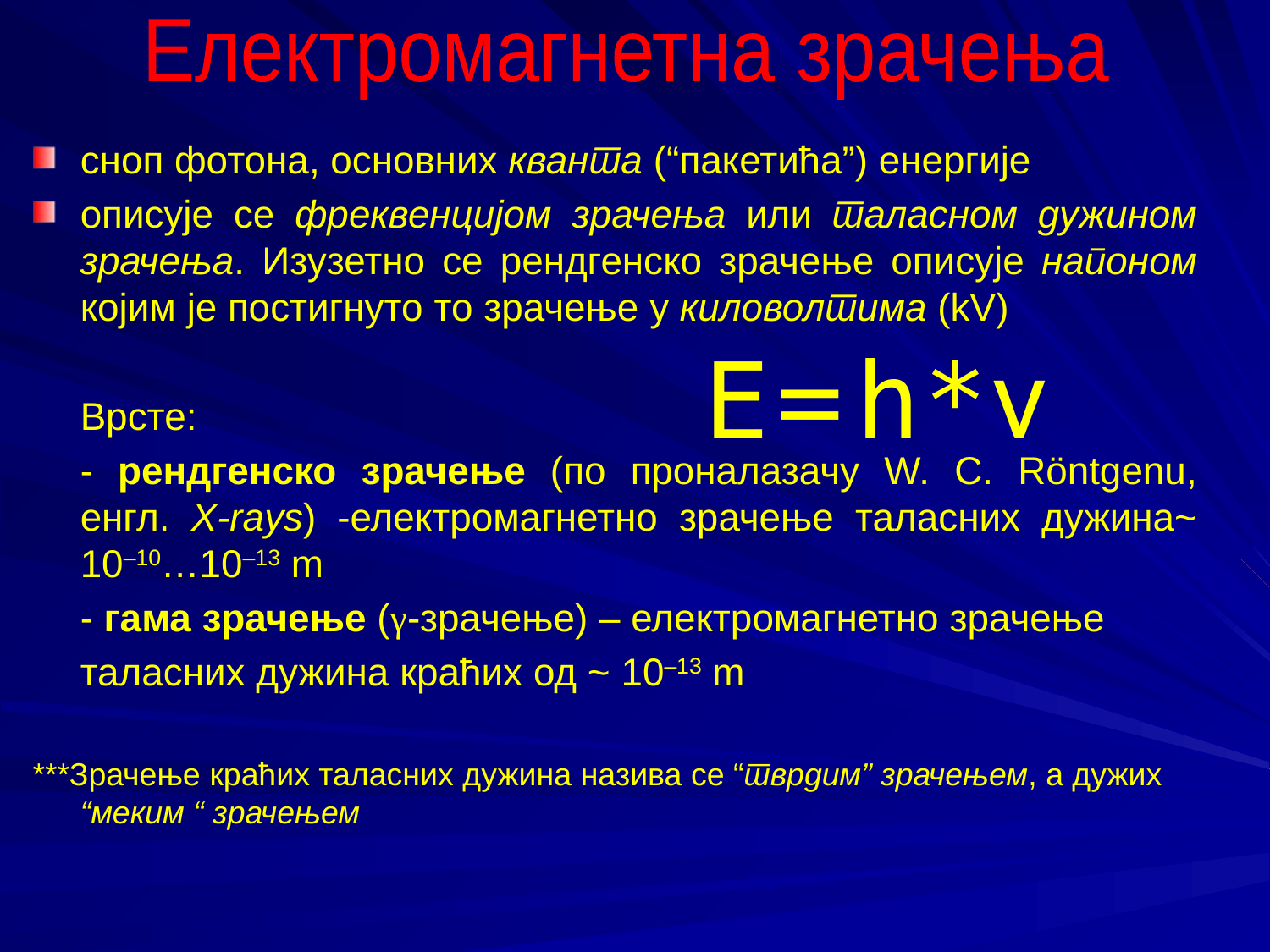

Електромагнетна зрачења
сноп фотона, основних кванта (“пакетића”) енергије
описује се фреквенцијом зрачења или таласном дужином зрачења. Изузетно се рендгенско зрачење описује напоном којим је постигнуто то зрачење у киловолтима (kV)

	Врсте:
	- рендгенско зрачење (по проналазачу W. C. Röntgenu, енгл. X-rays) -електромагнетно зрачење таласних дужина~ 10–10…10–13 m
	- гама зрачење (γ-зрачење) – електромагнетно зрачење
	таласних дужина краћих од ~ 10–13 m

***Зрачење краћих таласних дужина назива се “тврдим” зрачењем, а дужих  “меким “ зрачењем
E=h*v